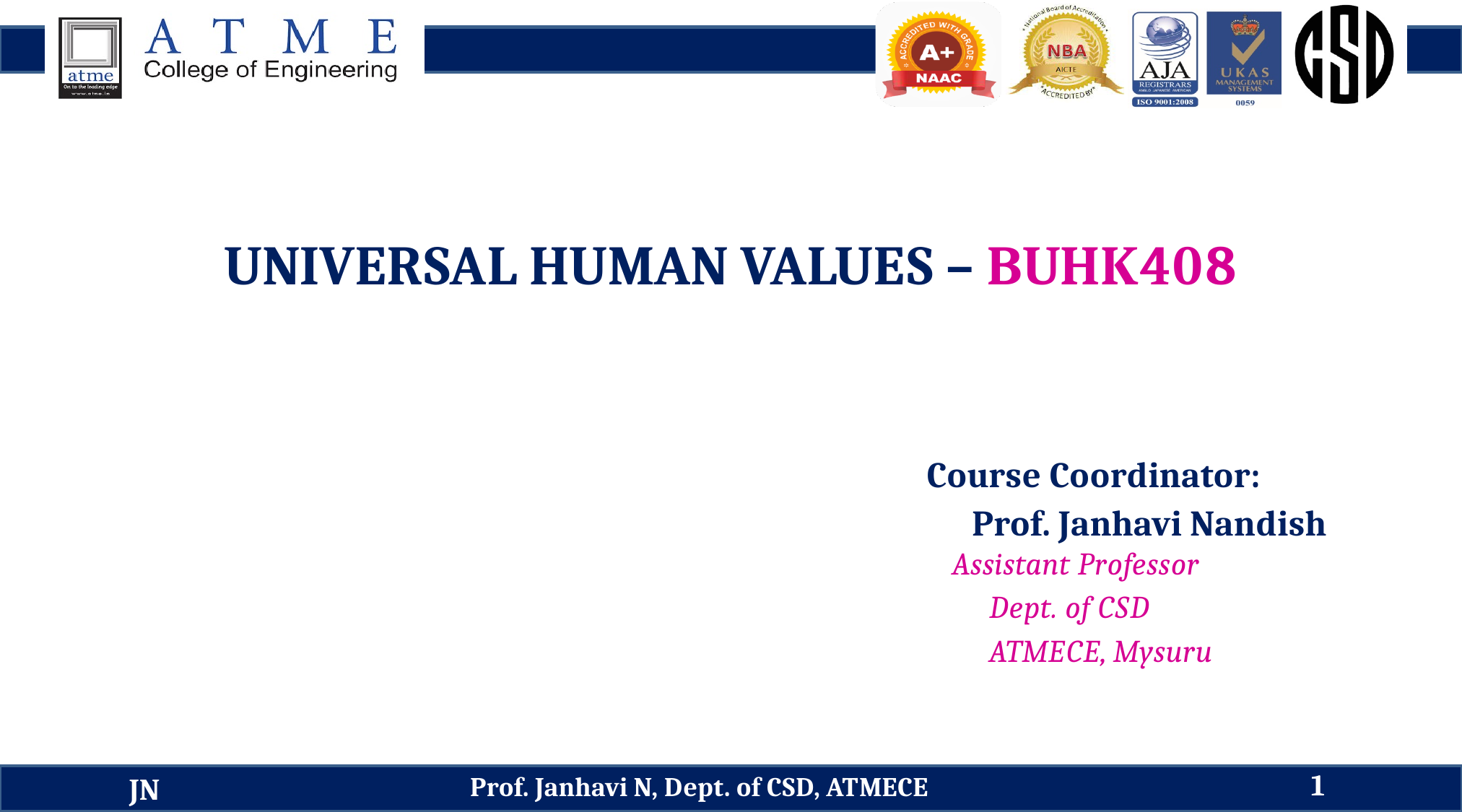

UNIVERSAL HUMAN VALUES – BUHK408
 Course Coordinator:
        Prof. Janhavi Nandish                          Assistant Professor
          Dept. of CSD
          ATMECE, Mysuru

1
Prof. Janhavi N, Dept. of CSD, ATMECE
JN